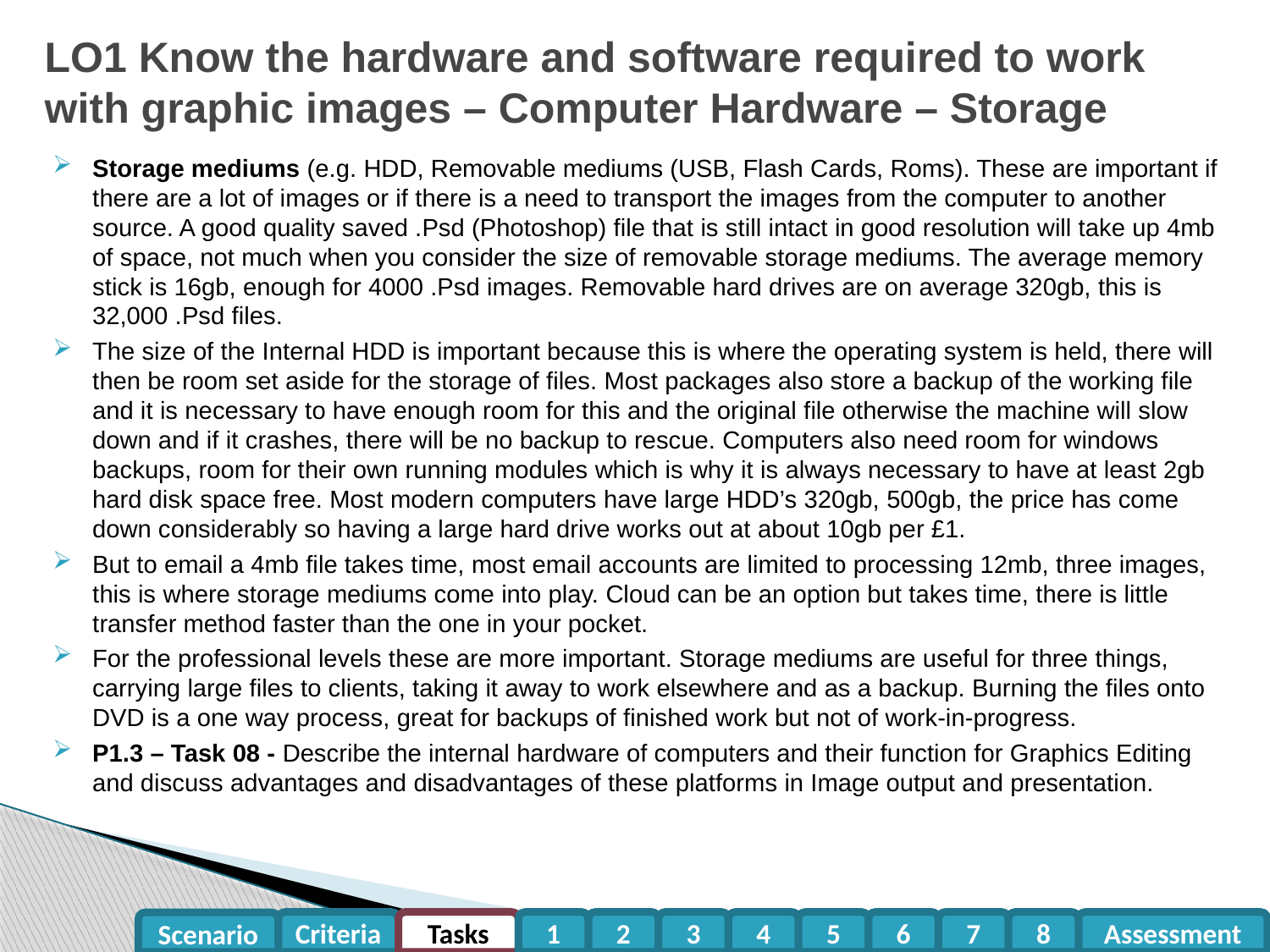

# LO1 Know the hardware and software required to work with graphic images – Computer Hardware – Storage
Storage mediums (e.g. HDD, Removable mediums (USB, Flash Cards, Roms). These are important if there are a lot of images or if there is a need to transport the images from the computer to another source. A good quality saved .Psd (Photoshop) file that is still intact in good resolution will take up 4mb of space, not much when you consider the size of removable storage mediums. The average memory stick is 16gb, enough for 4000 .Psd images. Removable hard drives are on average 320gb, this is 32,000 .Psd files.
The size of the Internal HDD is important because this is where the operating system is held, there will then be room set aside for the storage of files. Most packages also store a backup of the working file and it is necessary to have enough room for this and the original file otherwise the machine will slow down and if it crashes, there will be no backup to rescue. Computers also need room for windows backups, room for their own running modules which is why it is always necessary to have at least 2gb hard disk space free. Most modern computers have large HDD’s 320gb, 500gb, the price has come down considerably so having a large hard drive works out at about 10gb per £1.
But to email a 4mb file takes time, most email accounts are limited to processing 12mb, three images, this is where storage mediums come into play. Cloud can be an option but takes time, there is little transfer method faster than the one in your pocket.
For the professional levels these are more important. Storage mediums are useful for three things, carrying large files to clients, taking it away to work elsewhere and as a backup. Burning the files onto DVD is a one way process, great for backups of finished work but not of work-in-progress.
P1.3 – Task 08 - Describe the internal hardware of computers and their function for Graphics Editing and discuss advantages and disadvantages of these platforms in Image output and presentation.
Criteria
Tasks
1
2
3
4
5
6
7
8
Assessment
Scenario